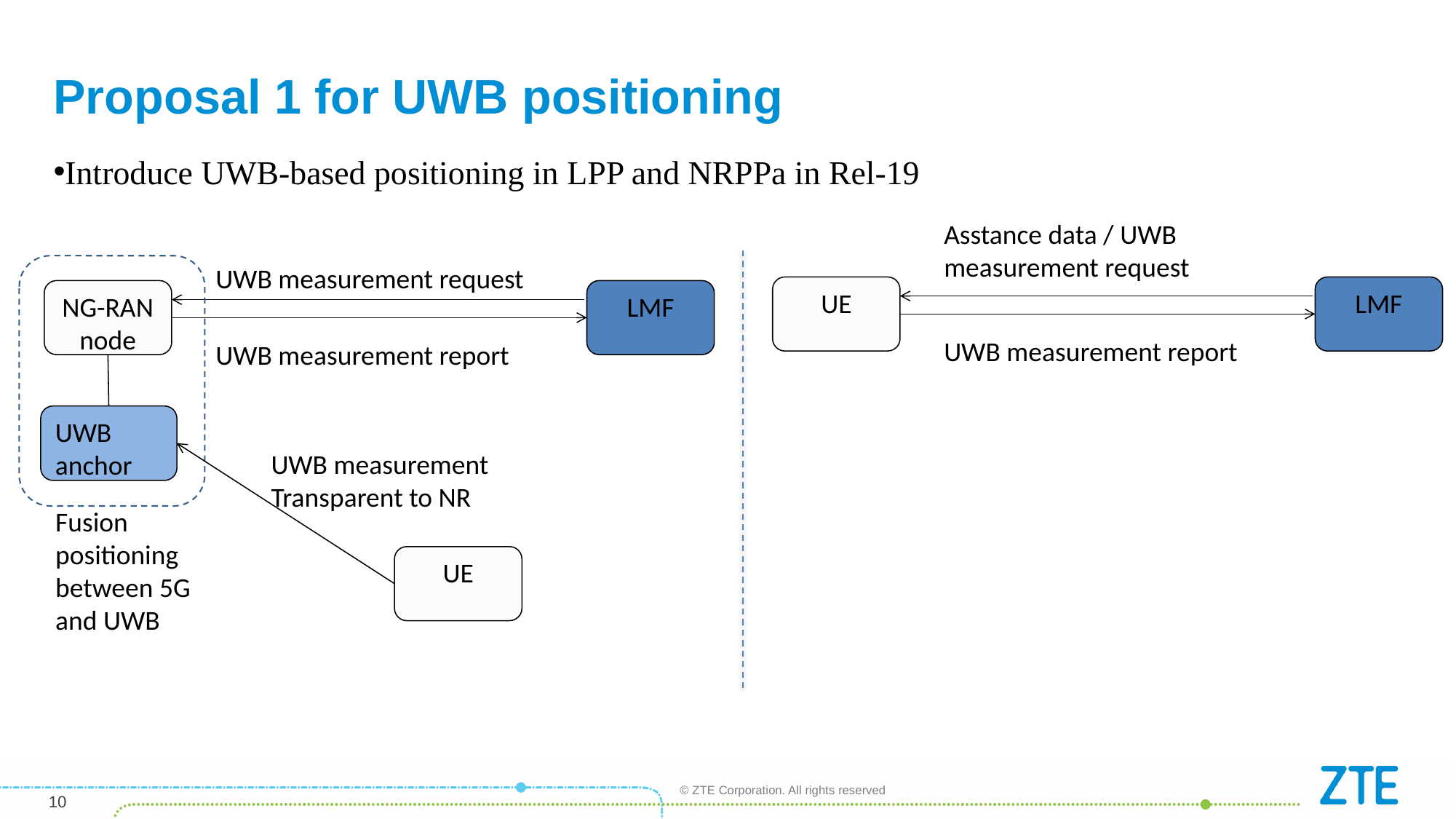

# Proposal 1 for UWB positioning
Introduce UWB-based positioning in LPP and NRPPa in Rel-19

Asstance data / UWB measurement request
UWB measurement request
UE
LMF
NG-RAN node
LMF
UWB measurement report
UWB measurement report

UWB anchor
UWB measurement
Transparent to NR
UE
Fusion positioning between 5G and UWB